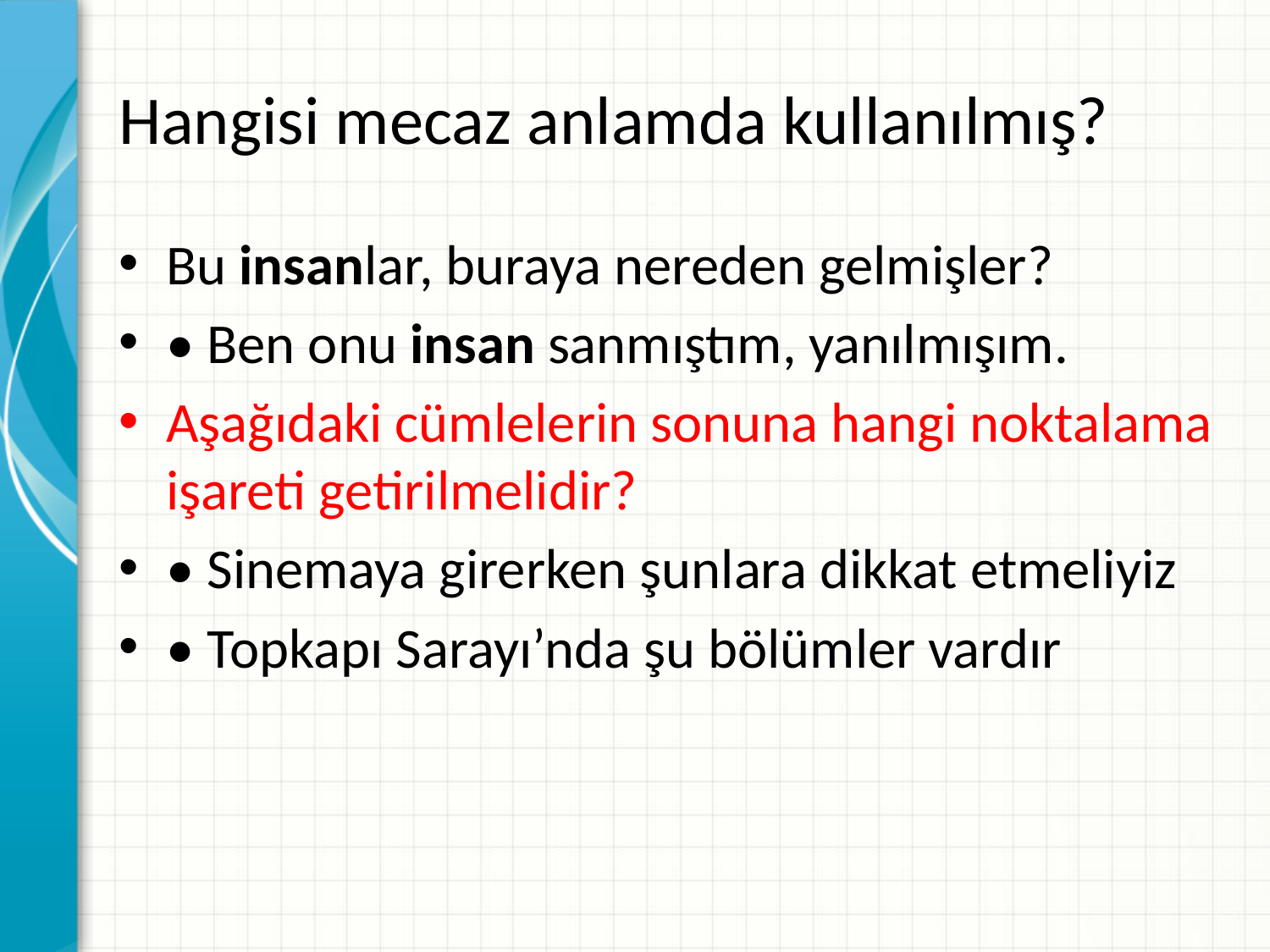

# Hangisi mecaz anlamda kullanılmış?
Bu insanlar, buraya nereden gelmişler?
• Ben onu insan sanmıştım, yanılmışım.
Aşağıdaki cümlelerin sonuna hangi noktalama işareti getirilmelidir?
• Sinemaya girerken şunlara dikkat etmeliyiz
• Topkapı Sarayı’nda şu bölümler vardır